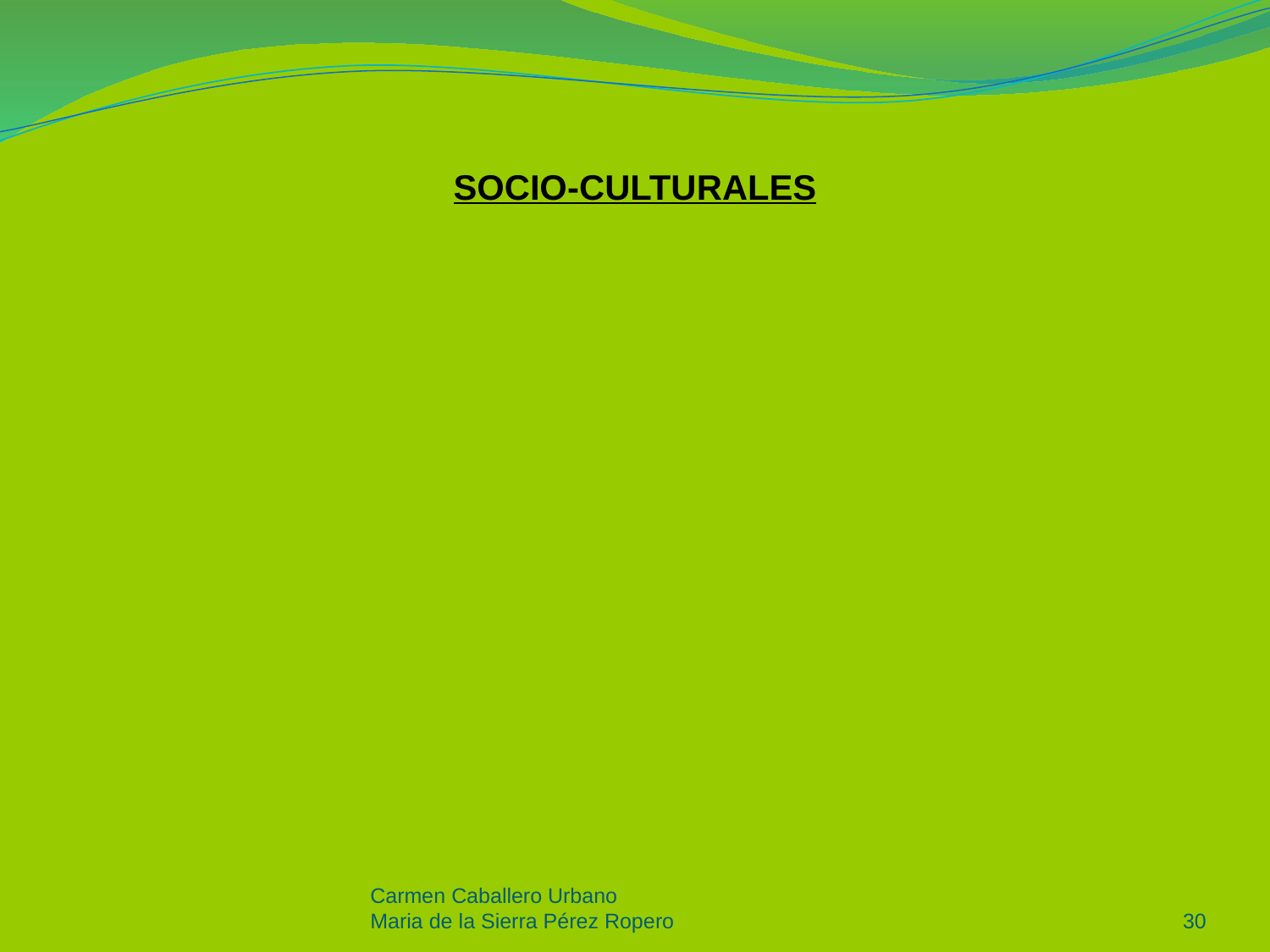

SOCIO-CULTURALES

Carmen Caballero Urbano
Maria de la Sierra Pérez Ropero
30